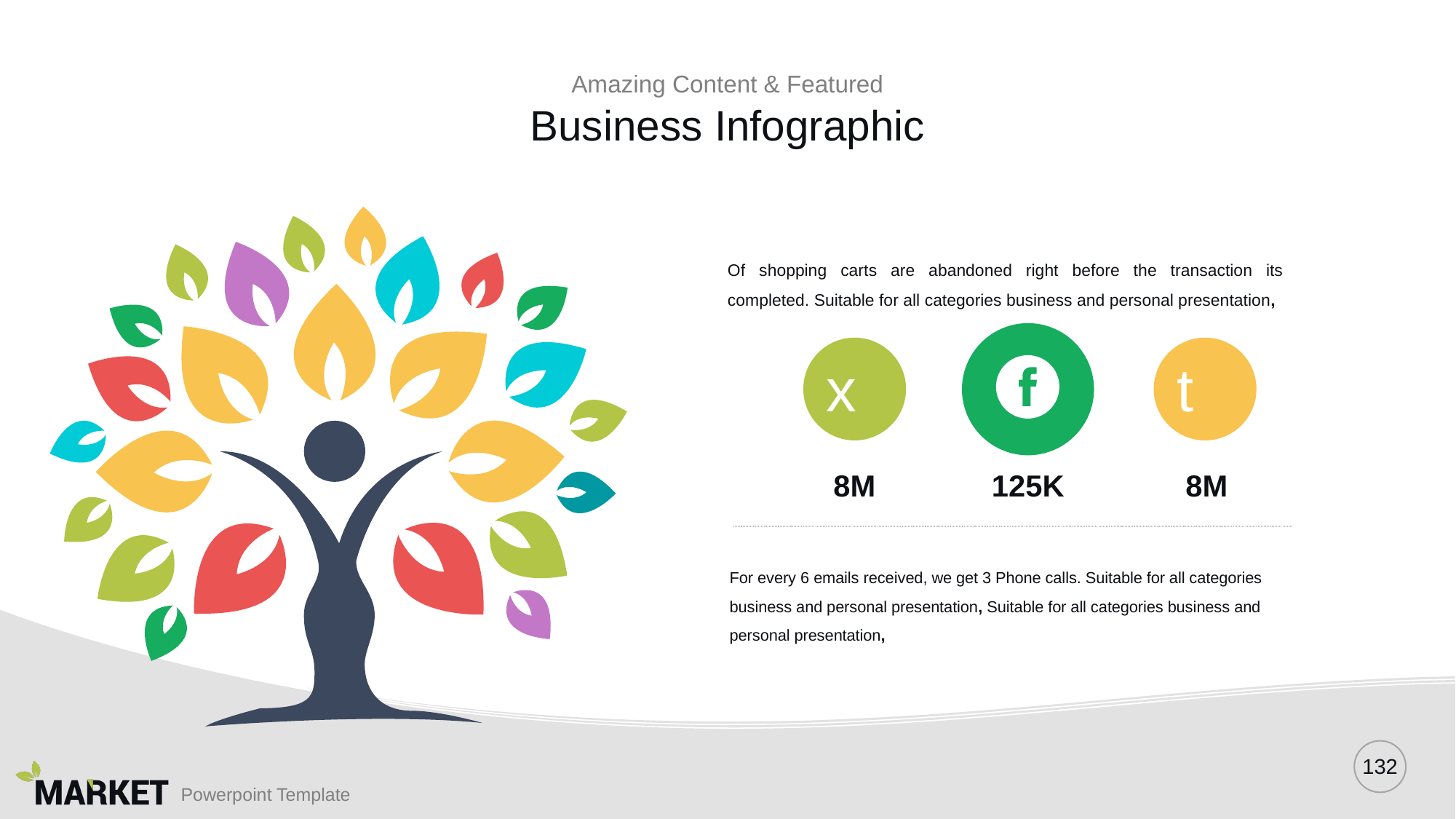

Amazing Content & Featured
# Business Infographic

Of shopping carts are abandoned right before the transaction its completed. Suitable for all categories business and personal presentation,

x
t

8M
125K
8M
For every 6 emails received, we get 3 Phone calls. Suitable for all categories business and personal presentation, Suitable for all categories business and personal presentation,